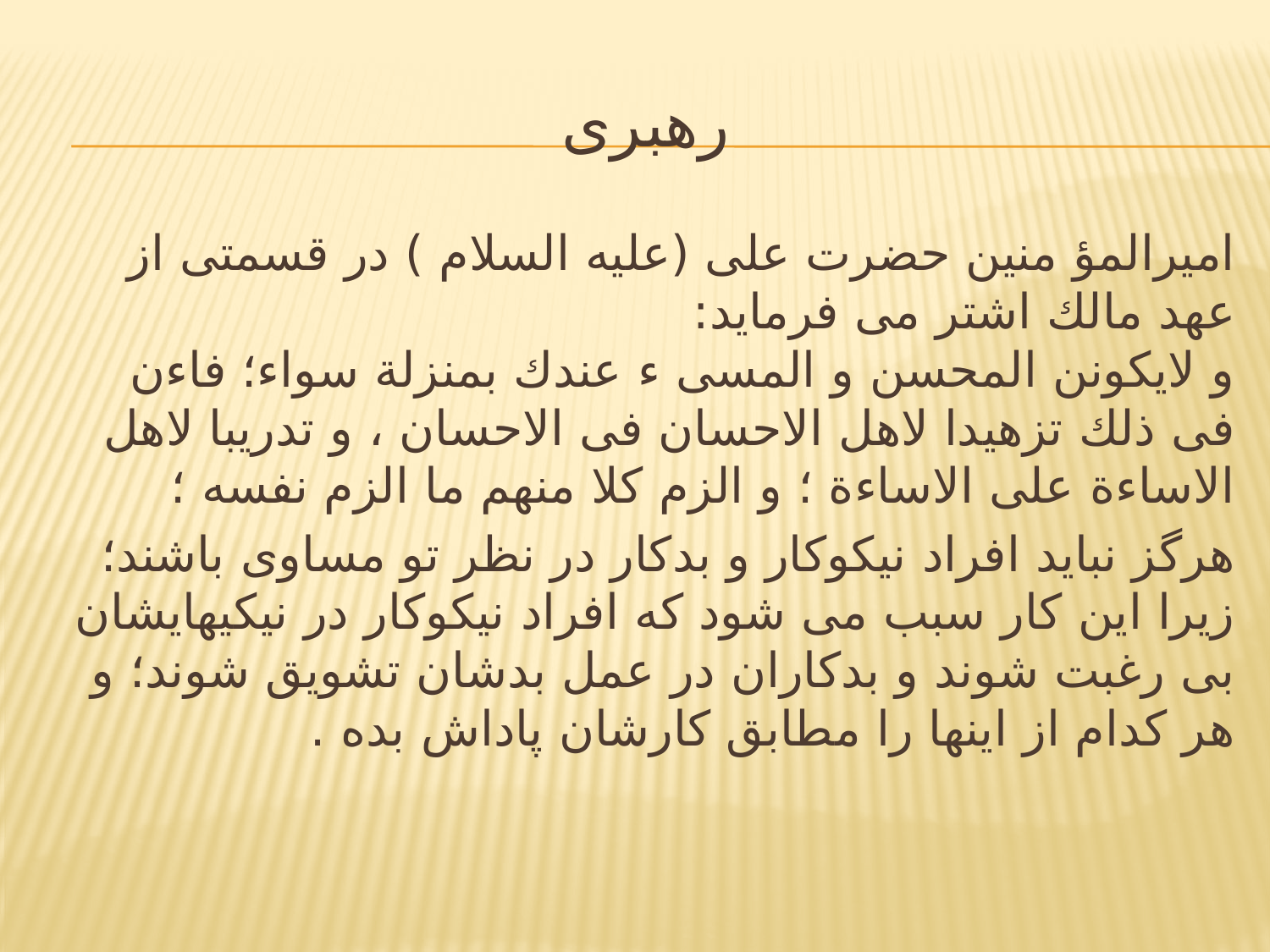

# رهبرى
اميرالمؤ منين حضرت على (عليه السلام ) در قسمتى از عهد مالك اشتر مى فرمايد:
و لايكونن المحسن و المسى ء عندك بمنزلة سواء؛ فاءن فى ذلك تزهيدا لاهل الاحسان فى الاحسان ، و تدريبا لاهل الاساءة على الاساءة ؛ و الزم كلا منهم ما الزم نفسه ؛
هرگز نبايد افراد نيكوكار و بدكار در نظر تو مساوى باشند؛ زيرا اين كار سبب مى شود كه افراد نيكوكار در نيكيهايشان بى رغبت شوند و بدكاران در عمل بدشان تشويق شوند؛ و هر كدام از اينها را مطابق كارشان پاداش بده .